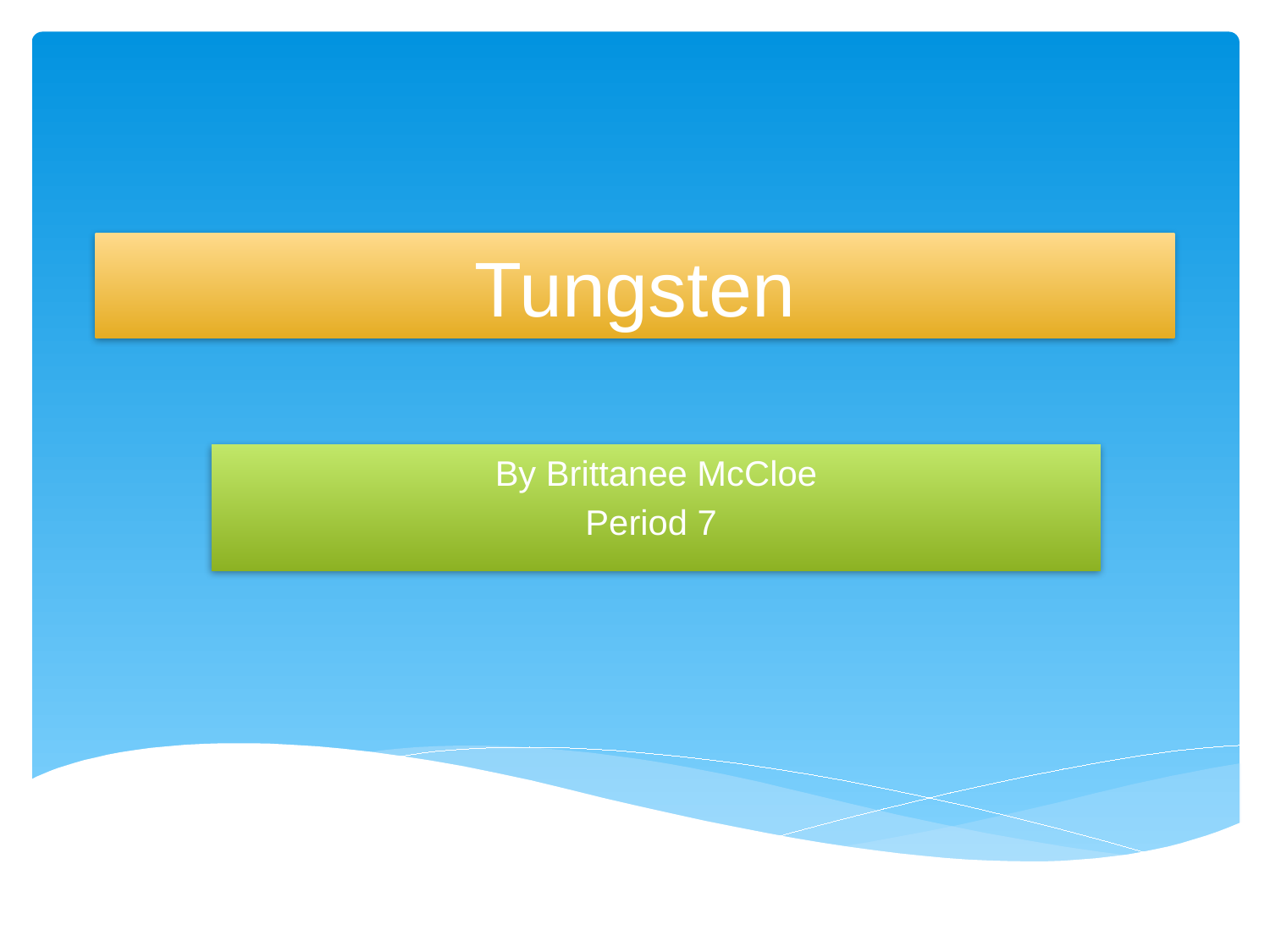

# Tungsten
By Brittanee McCloe
Period 7